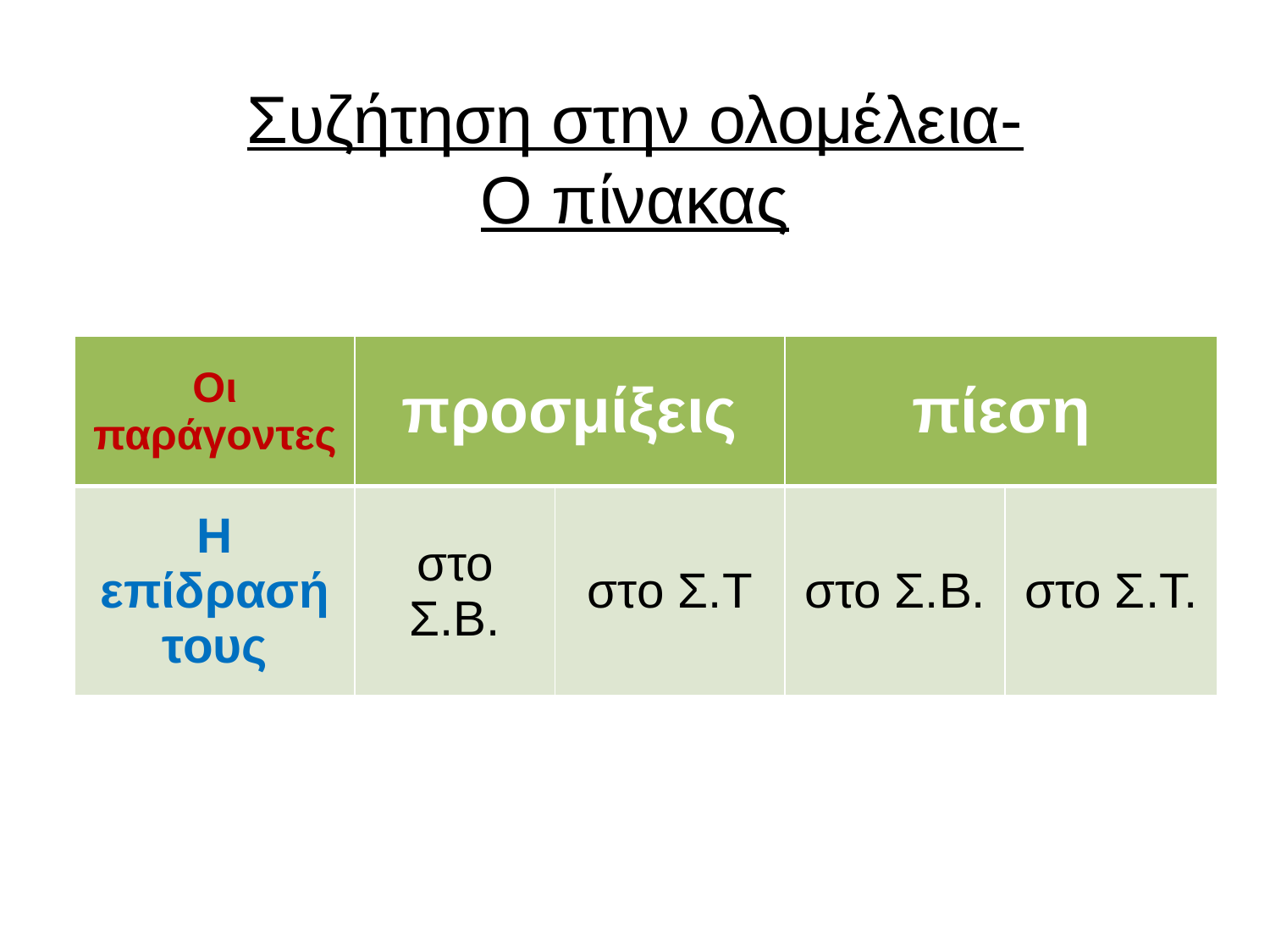

# Συζήτηση στην ολομέλεια- Ο πίνακας
| Οι παράγοντες | προσμίξεις |  | πίεση |  |
| --- | --- | --- | --- | --- |
| Η επίδρασή τους | στο Σ.Β. | στο Σ.Τ | στο Σ.Β. | στο Σ.Τ. |